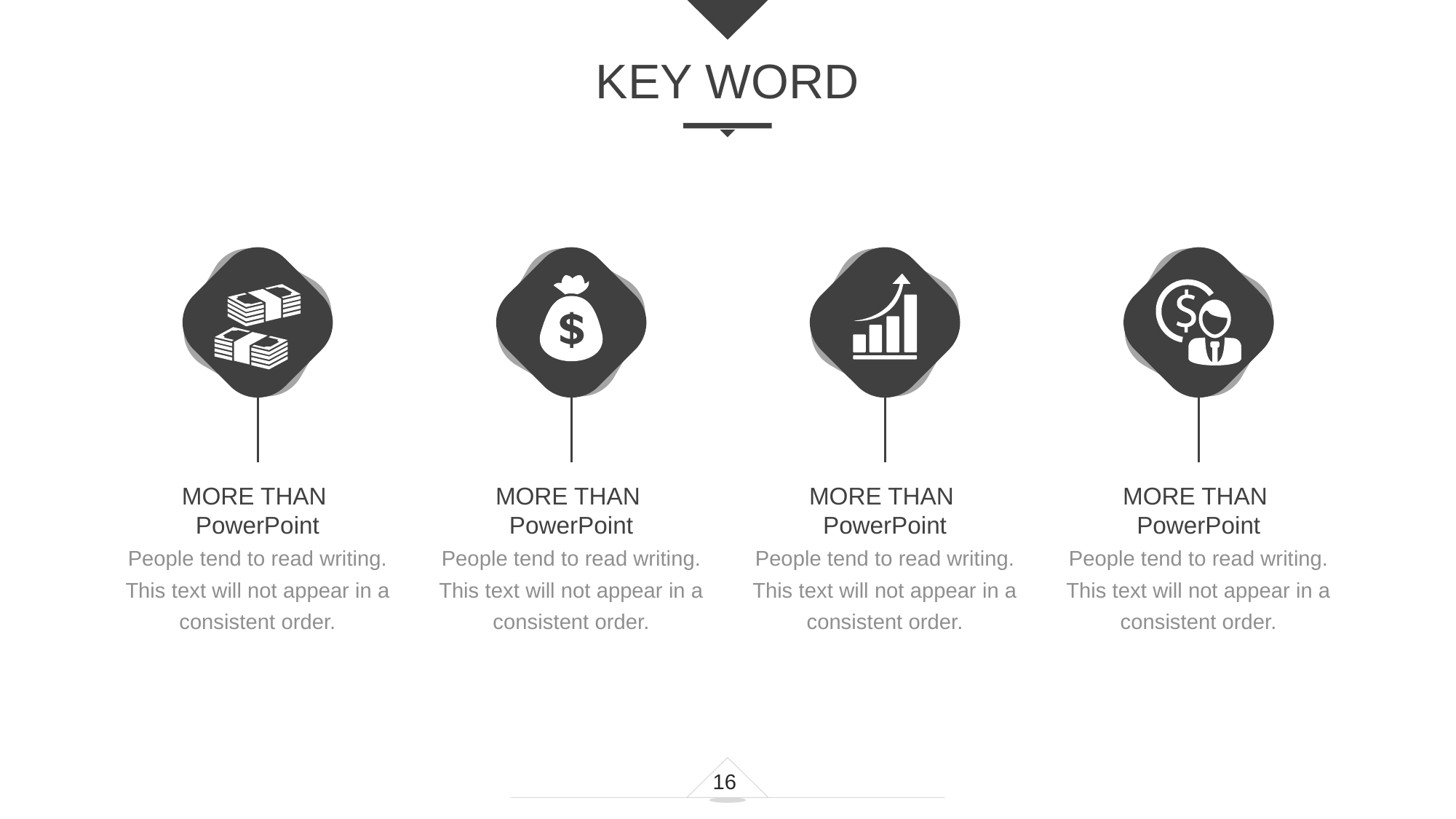

KEY WORD
e7d195523061f1c0dc554706afe4c72a60a25314cbaece805811E654B44695D34D35691164BB3D154CCFD5D798F6FEAD99EAA8F1ADC3D4AFA5BC9ED0BB3A4B45073A038AC38E89AB54D31AA59602B9F11A29459BC811AFFF45A9C39052ACBA38F2F7DC04F22EB0CC6C7365DCE581D124AF00D71D0DBC7A3A2E054C90205733772EEA43437BE5B476

MORE THAN
PowerPoint
People tend to read writing. This text will not appear in a consistent order.

MORE THAN
PowerPoint
People tend to read writing. This text will not appear in a consistent order.

MORE THAN
PowerPoint
People tend to read writing. This text will not appear in a consistent order.

MORE THAN
PowerPoint
People tend to read writing. This text will not appear in a consistent order.